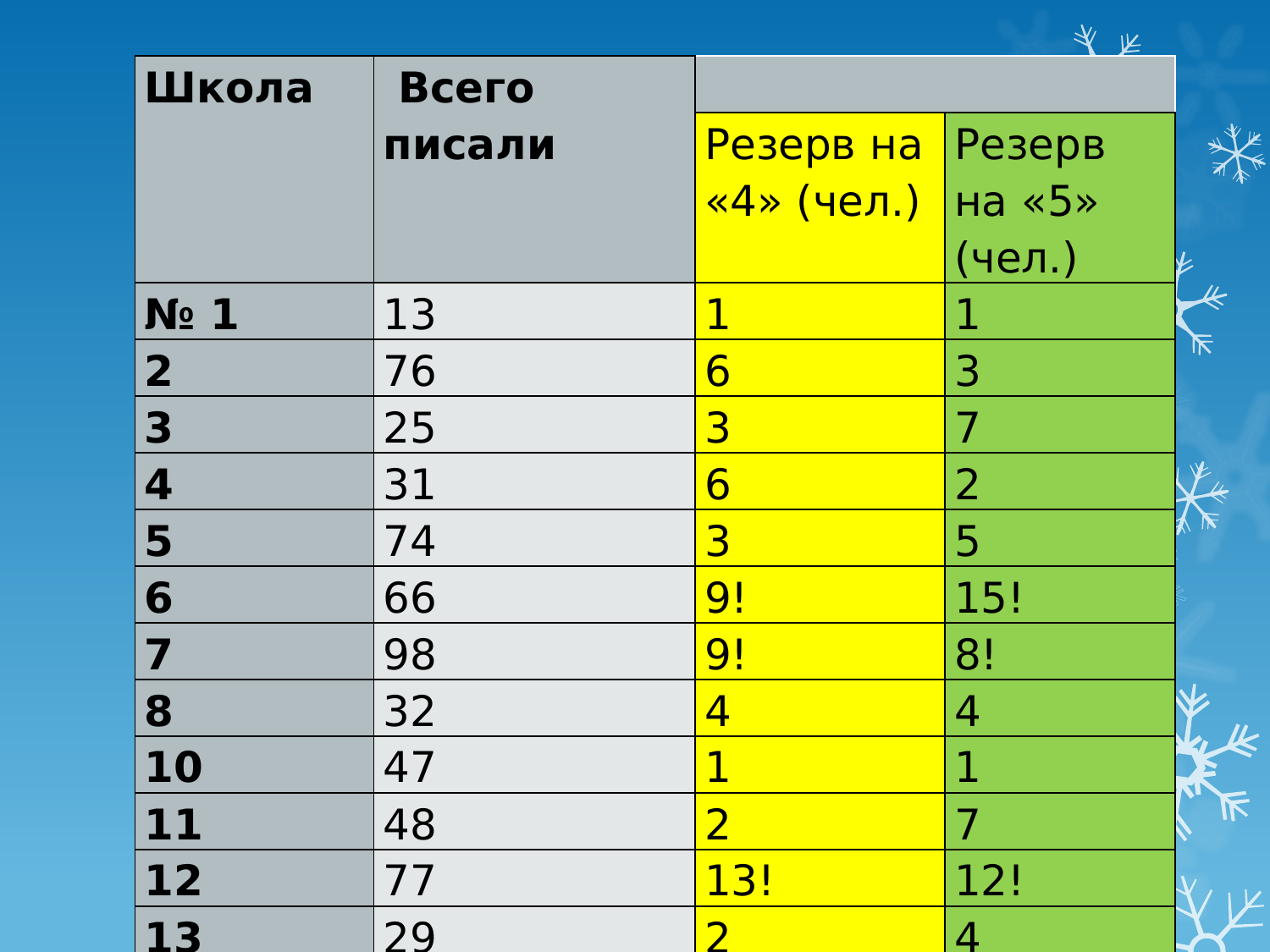

| Школа | Всего писали |  |  |
| --- | --- | --- | --- |
|  |  | Резерв на «4» (чел.) | Резерв на «5» (чел.) |
| № 1 | 13 | 1 | 1 |
| 2 | 76 | 6 | 3 |
| 3 | 25 | 3 | 7 |
| 4 | 31 | 6 | 2 |
| 5 | 74 | 3 | 5 |
| 6 | 66 | 9! | 15! |
| 7 | 98 | 9! | 8! |
| 8 | 32 | 4 | 4 |
| 10 | 47 | 1 | 1 |
| 11 | 48 | 2 | 7 |
| 12 | 77 | 13! | 12! |
| 13 | 29 | 2 | 4 |